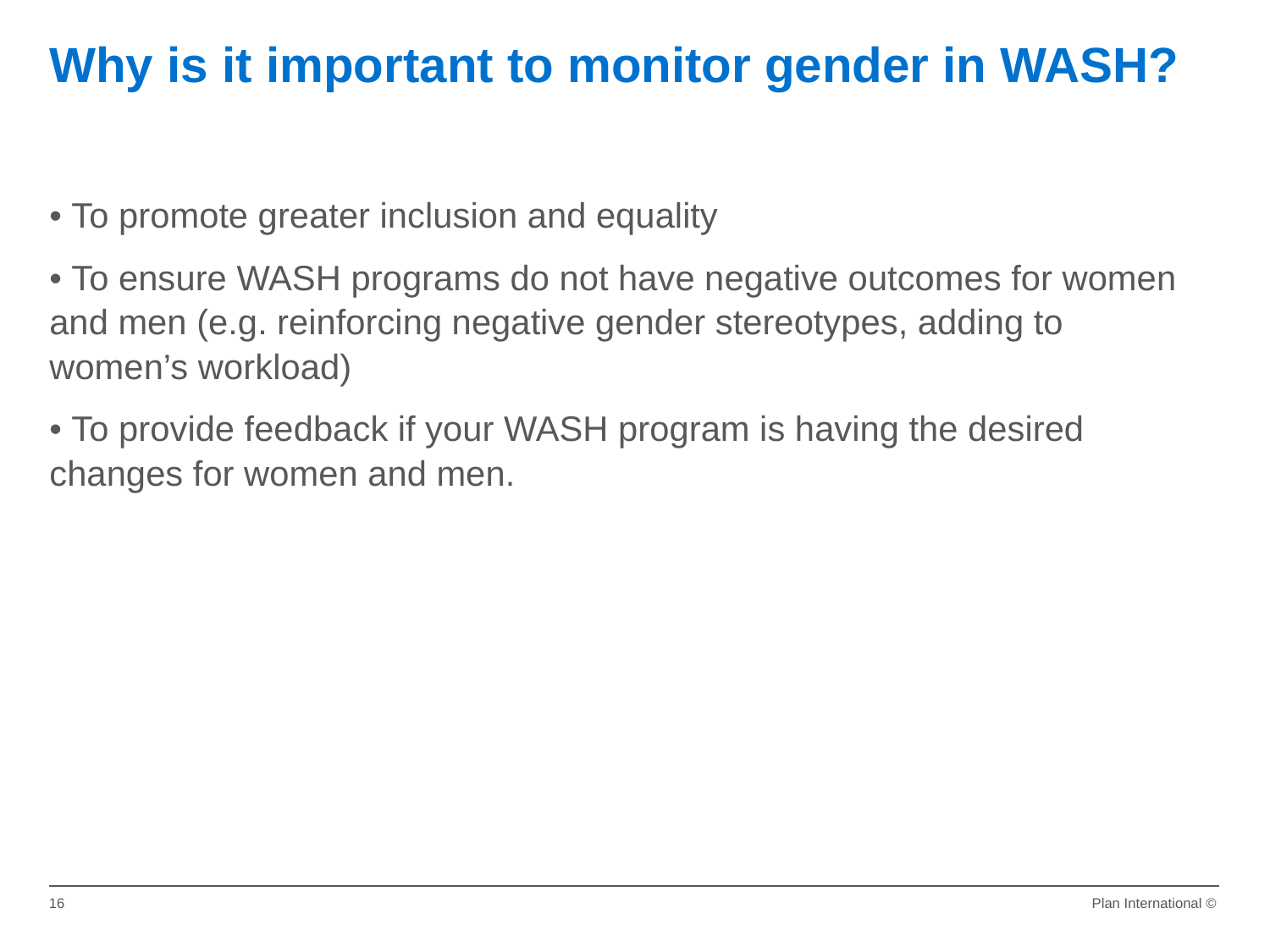

Why is it important to monitor gender in WASH?
• To promote greater inclusion and equality
• To ensure WASH programs do not have negative outcomes for women and men (e.g. reinforcing negative gender stereotypes, adding to women’s workload)
• To provide feedback if your WASH program is having the desired changes for women and men.

16